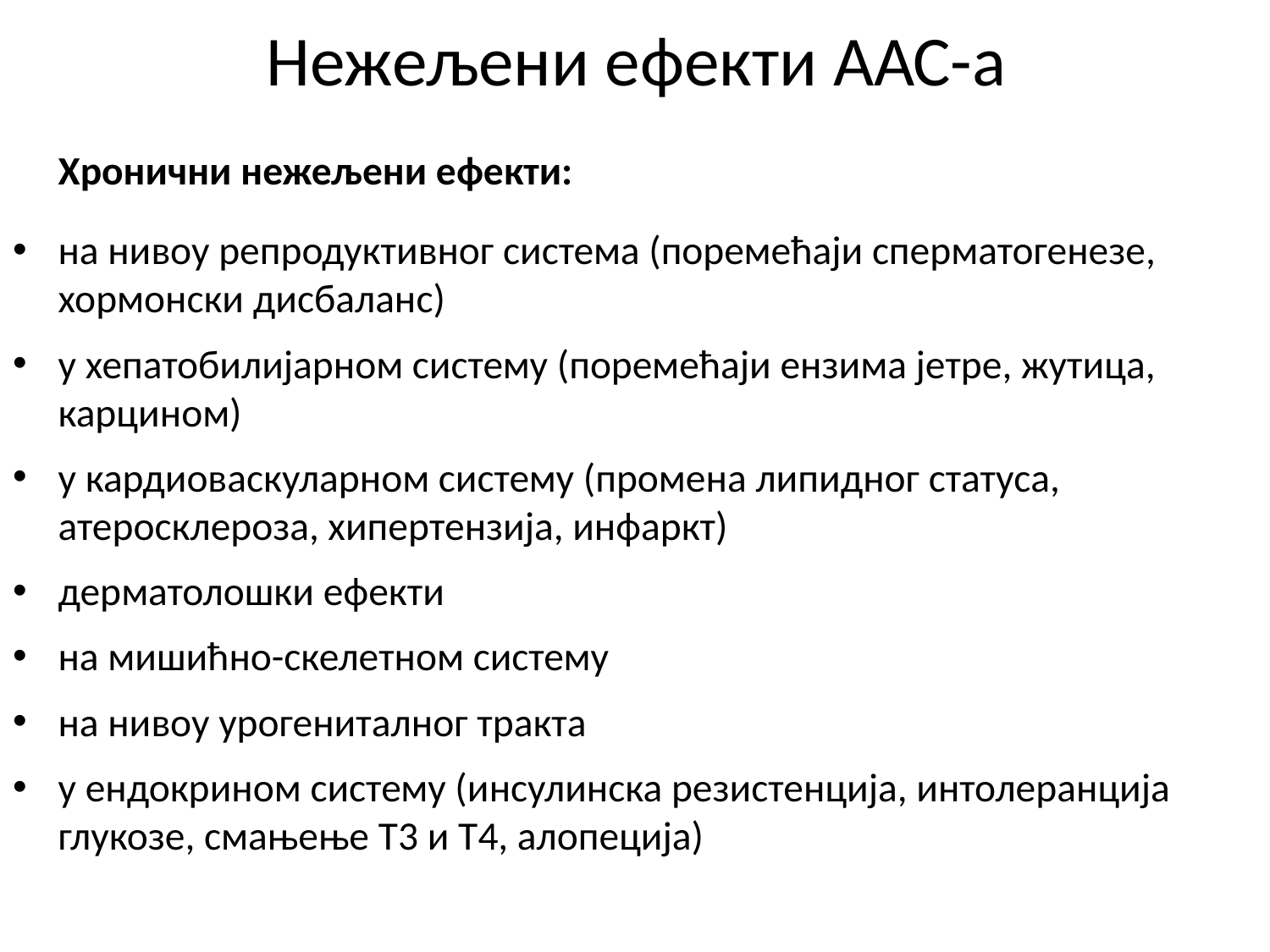

# Нежељени ефекти ААС-а
	Хронични нежељени ефекти:

на нивоу репродуктивног система (поремећаји сперматогенезе, хормонски дисбаланс)

у хепатобилијарном систему (поремећаји ензима јетре, жутица, карцином)

у кардиоваскуларном систему (промена липидног статуса, атеросклероза, хипертензија, инфаркт)

дерматолошки ефекти

на мишићно-скелетном систему

на нивоу урогениталног тракта

у ендокрином систему (инсулинска резистенција, интолеранција глукозе, смањење Т3 и Т4, алопеција)